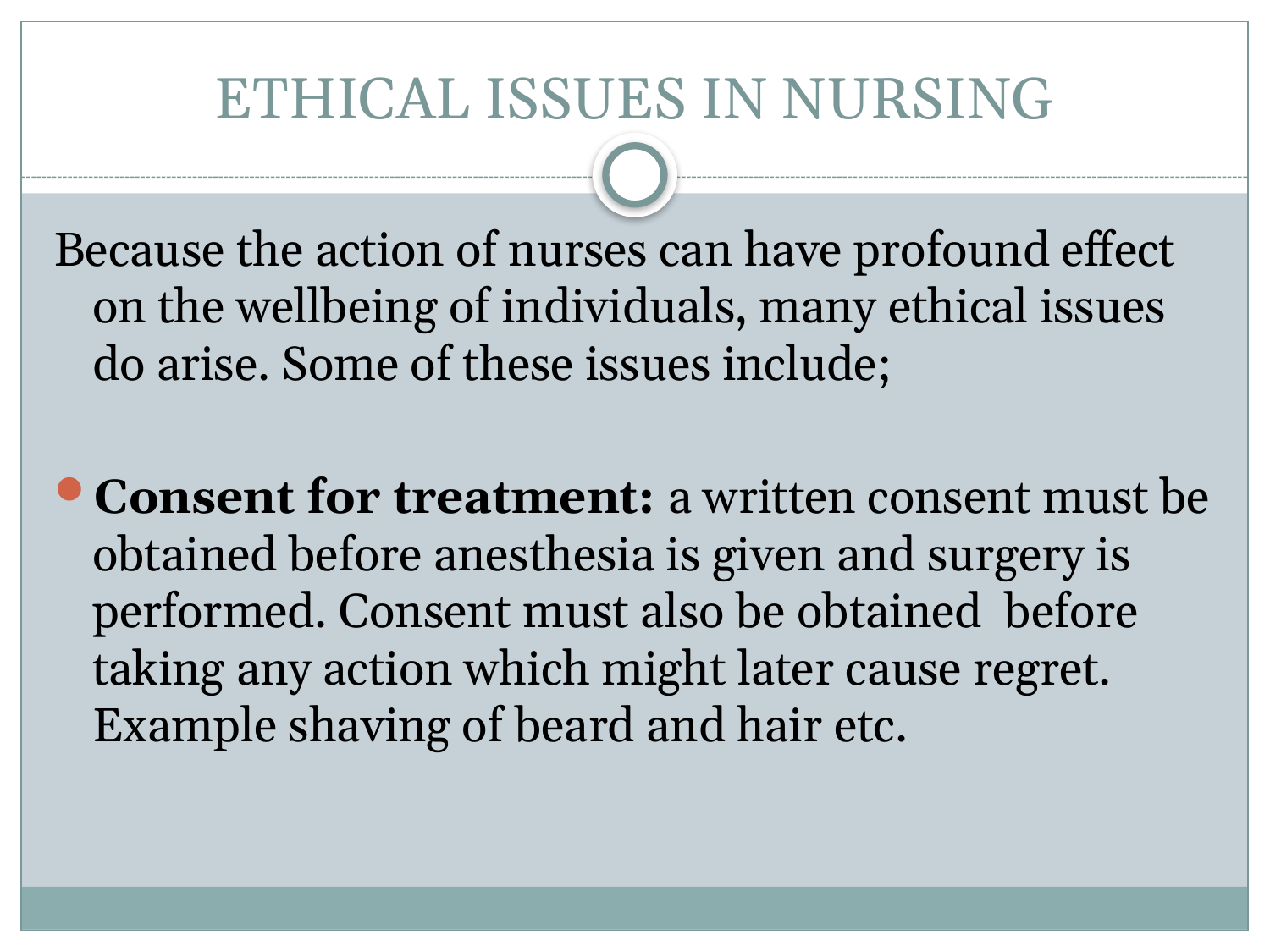

# ETHICAL ISSUES IN NURSING
Because the action of nurses can have profound effect on the wellbeing of individuals, many ethical issues do arise. Some of these issues include;

Consent for treatment: a written consent must be obtained before anesthesia is given and surgery is performed. Consent must also be obtained  before taking any action which might later cause regret. Example shaving of beard and hair etc.